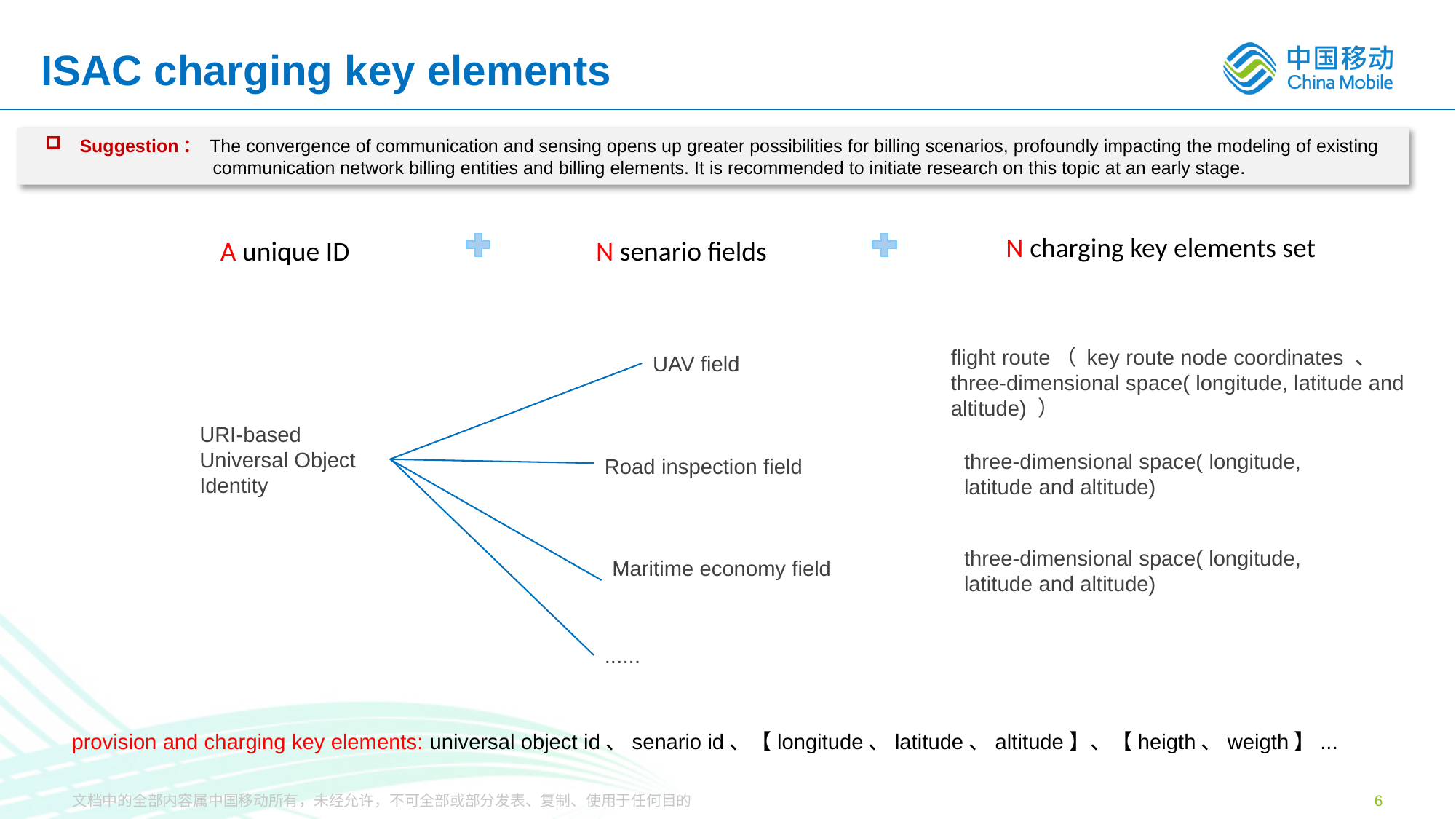

# ISAC charging key elements
Suggestion： The convergence of communication and sensing opens up greater possibilities for billing scenarios, profoundly impacting the modeling of existing communication network billing entities and billing elements. It is recommended to initiate research on this topic at an early stage.
N charging key elements set
A unique ID
N senario fields

flight route（ key route node coordinates 、 three-dimensional space( longitude, latitude and altitude) ）
UAV field
URI-based Universal Object Identity
Road inspection field
three-dimensional space( longitude, latitude and altitude)
three-dimensional space( longitude, latitude and altitude)
Maritime economy field
......
provision and charging key elements: universal object id、senario id、【longitude、latitude、altitude】、【heigth、weigth】...